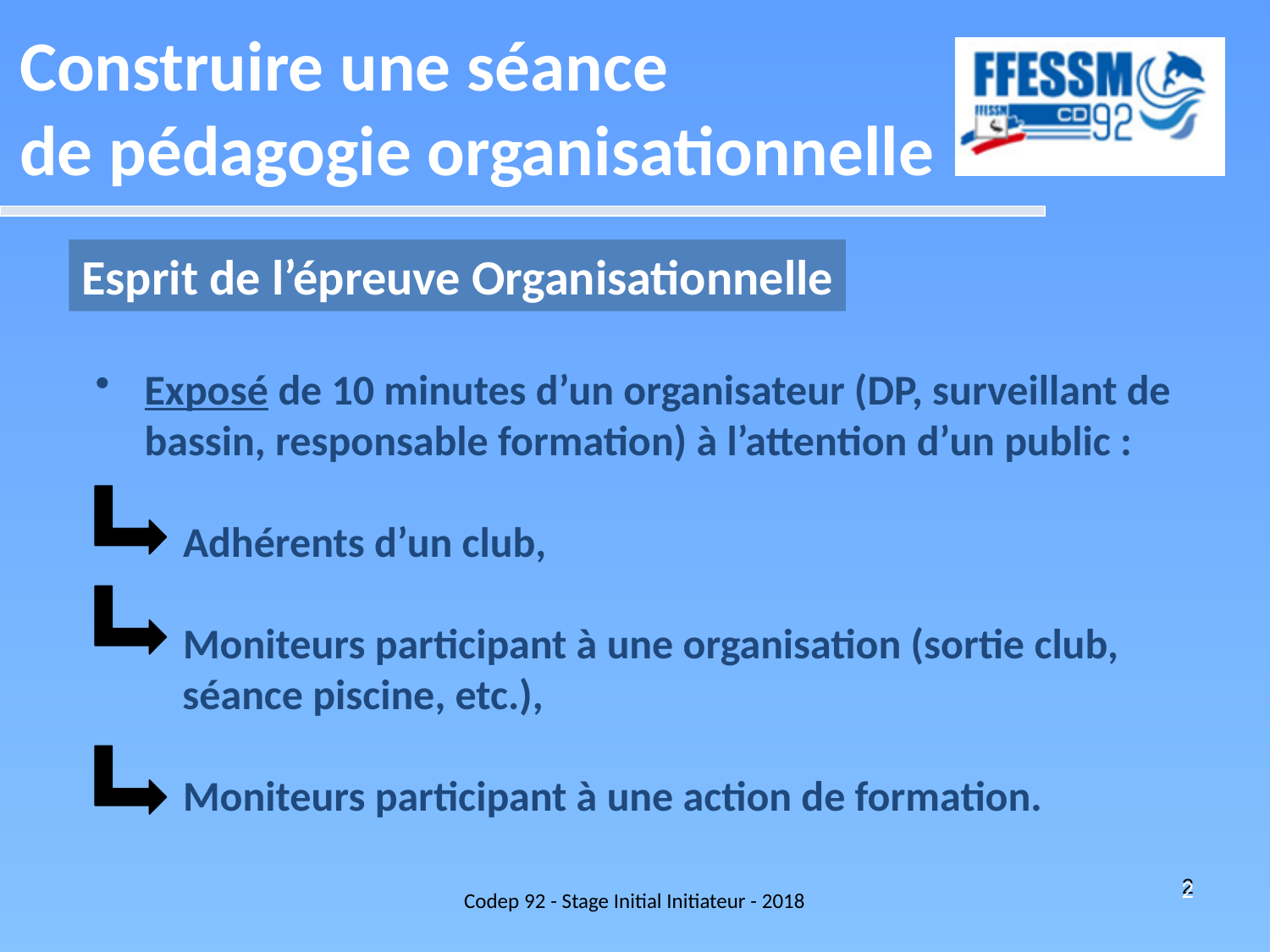

Construire une séance
de pédagogie organisationnelle
Esprit de l’épreuve Organisationnelle
Exposé de 10 minutes d’un organisateur (DP, surveillant de
bassin, responsable formation) à l’attention d’un public :

Adhérents d’un club,

Moniteurs participant à une organisation (sortie club, séance piscine, etc.),

Moniteurs participant à une action de formation.

Codep 92 - Stage Initial Initiateur - 2018
2
2